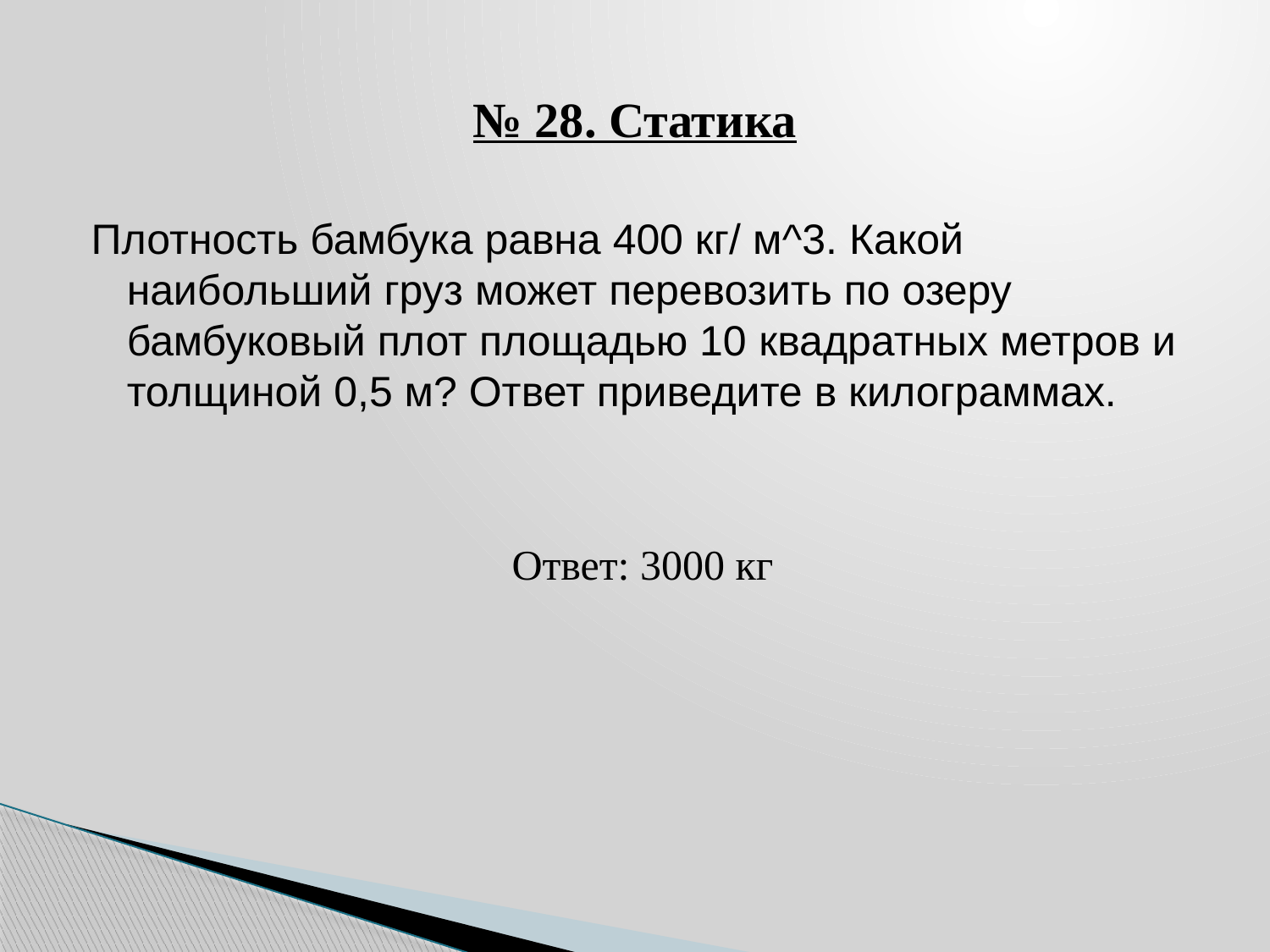

# № 28. Статика
Плотность бамбука равна 400 кг/ м^3. Какой наибольший груз может перевозить по озеру бамбуковый плот площадью 10 квадратных метров и толщиной 0,5 м? Ответ приведите в килограммах.

Ответ: 3000 кг